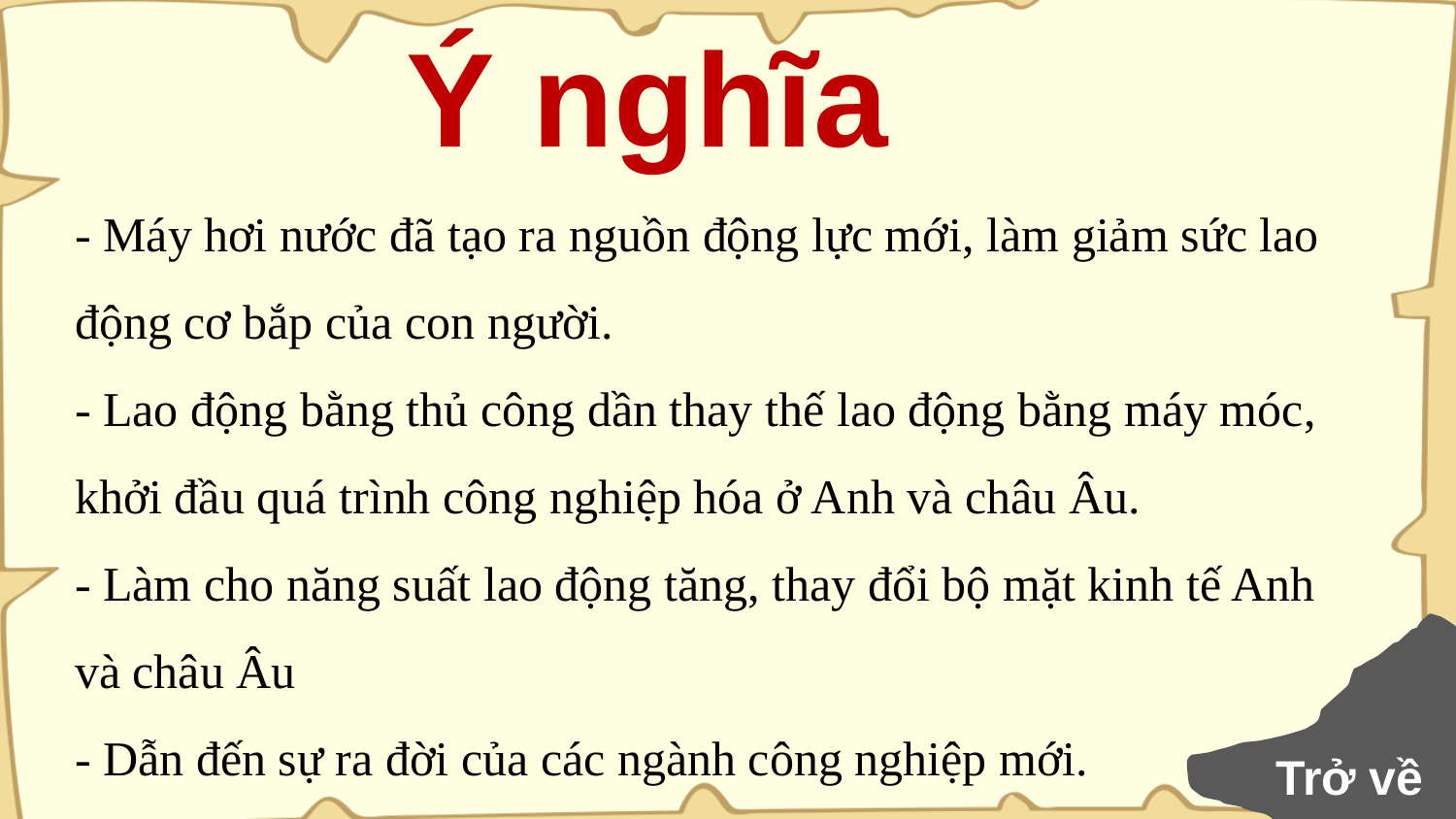

Ý nghĩa
- Máy hơi nước đã tạo ra nguồn động lực mới, làm giảm sức lao động cơ bắp của con người.
- Lao động bằng thủ công dần thay thế lao động bằng máy móc, khởi đầu quá trình công nghiệp hóa ở Anh và châu Âu.
- Làm cho năng suất lao động tăng, thay đổi bộ mặt kinh tế Anh và châu Âu
- Dẫn đến sự ra đời của các ngành công nghiệp mới.

    Trở về